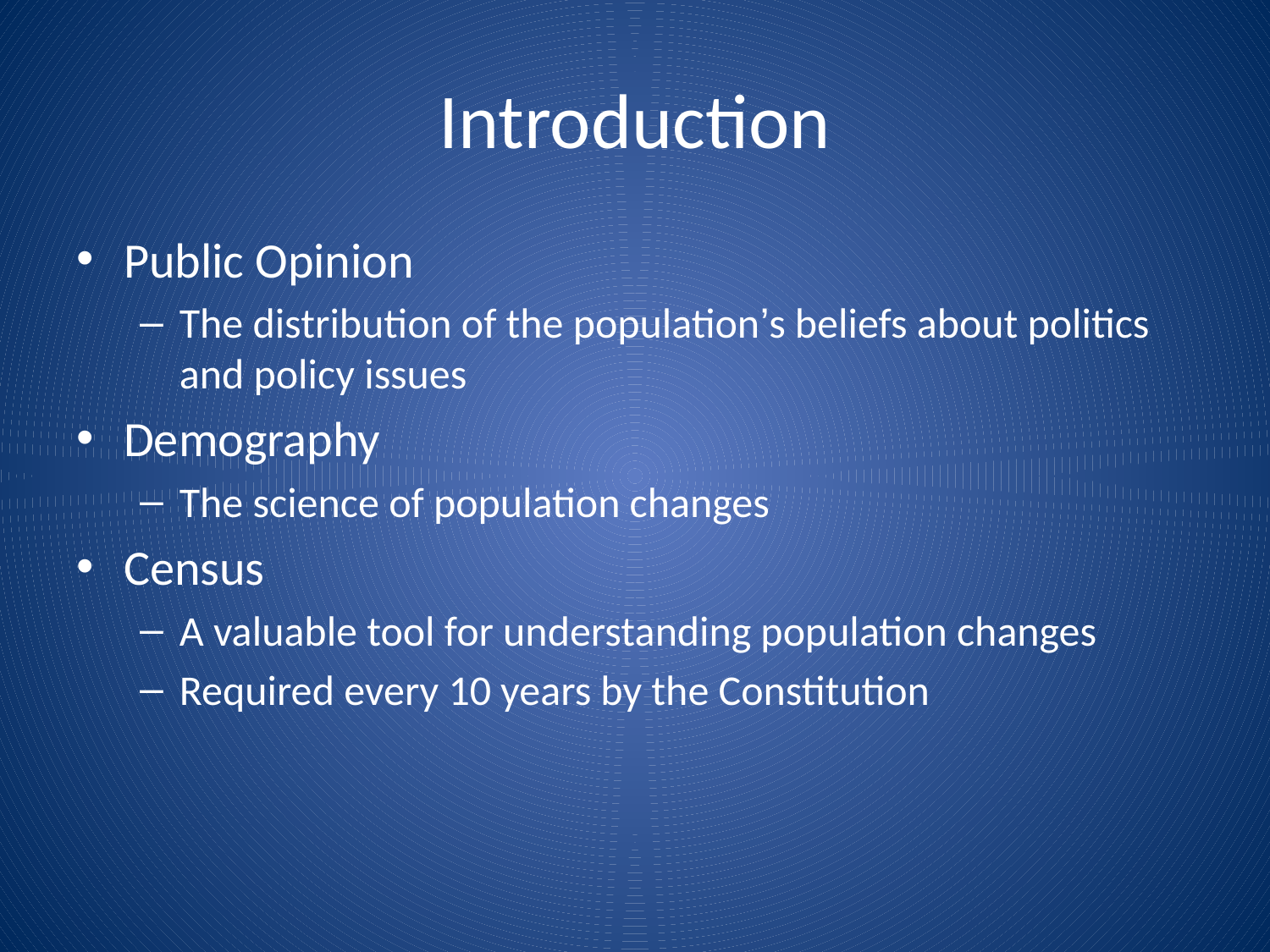

# Introduction
Public Opinion
The distribution of the population’s beliefs about politics and policy issues
Demography
The science of population changes
Census
A valuable tool for understanding population changes
Required every 10 years by the Constitution